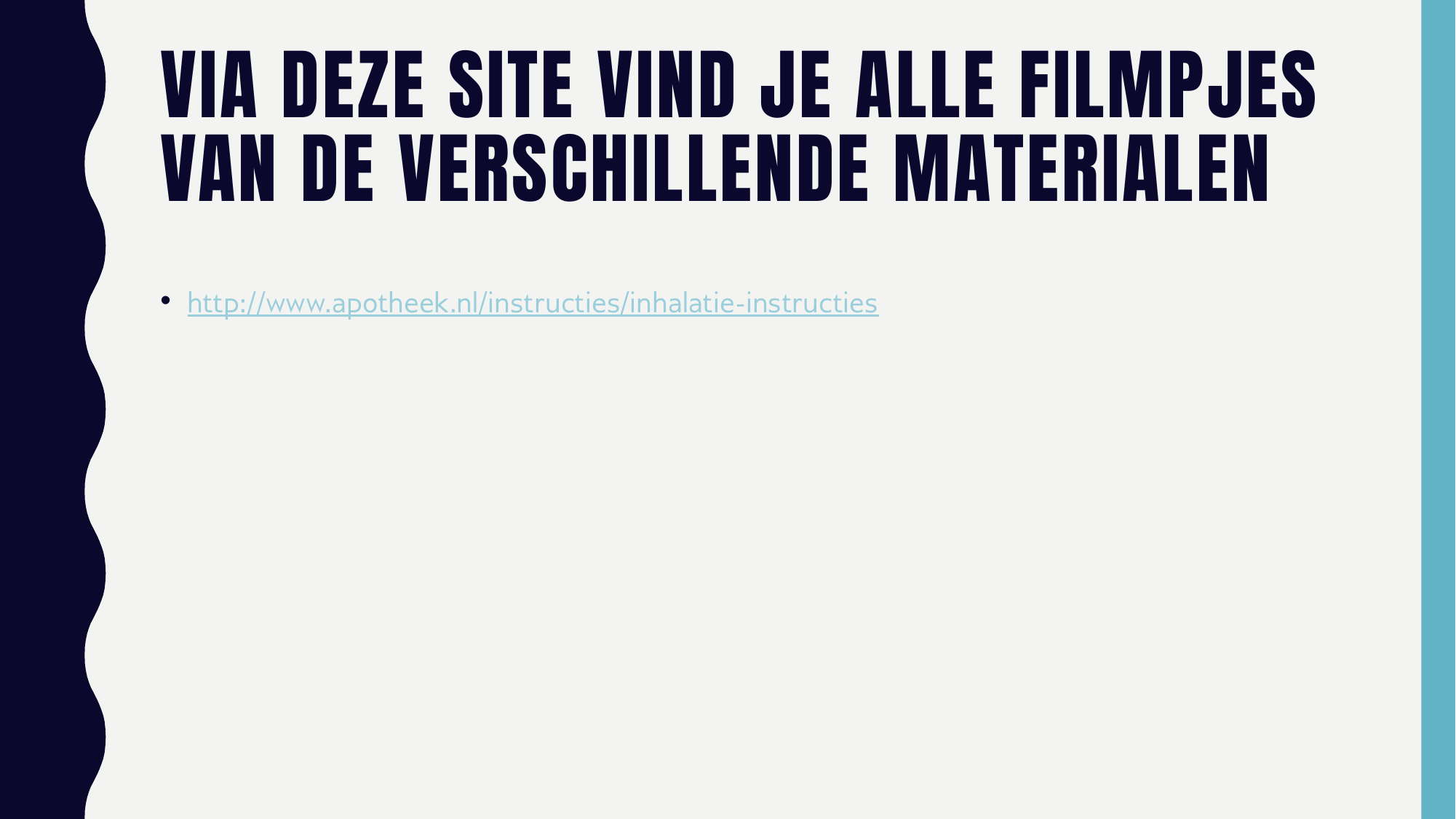

# Via deze site vind je alle filmpjes van de verschillende materialen
http://www.apotheek.nl/instructies/inhalatie-instructies